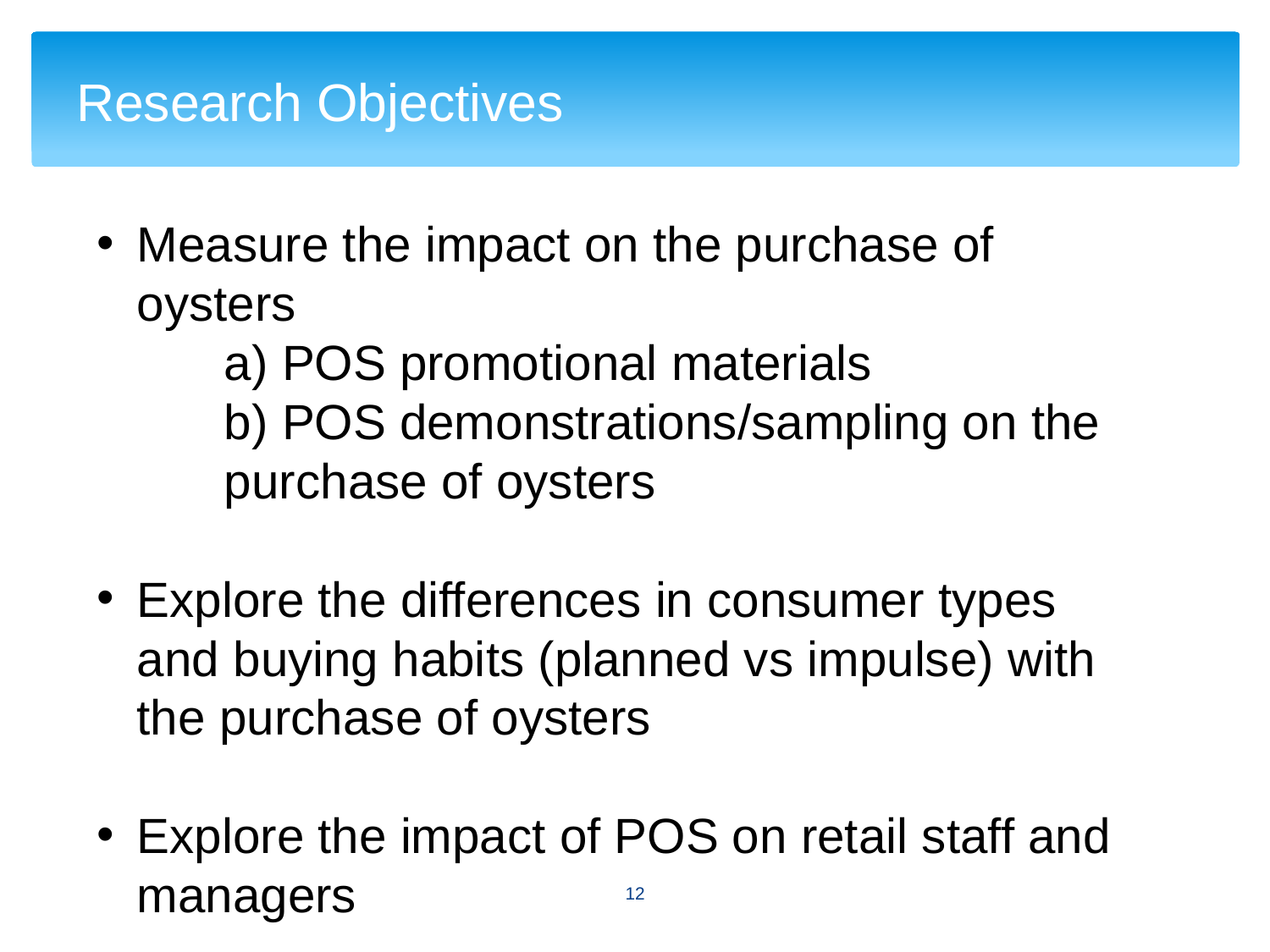

# Research Objectives
Measure the impact on the purchase of oysters
	a) POS promotional materials
b) POS demonstrations/sampling on the purchase of oysters

Explore the differences in consumer types and buying habits (planned vs impulse) with the purchase of oysters

Explore the impact of POS on retail staff and managers

12